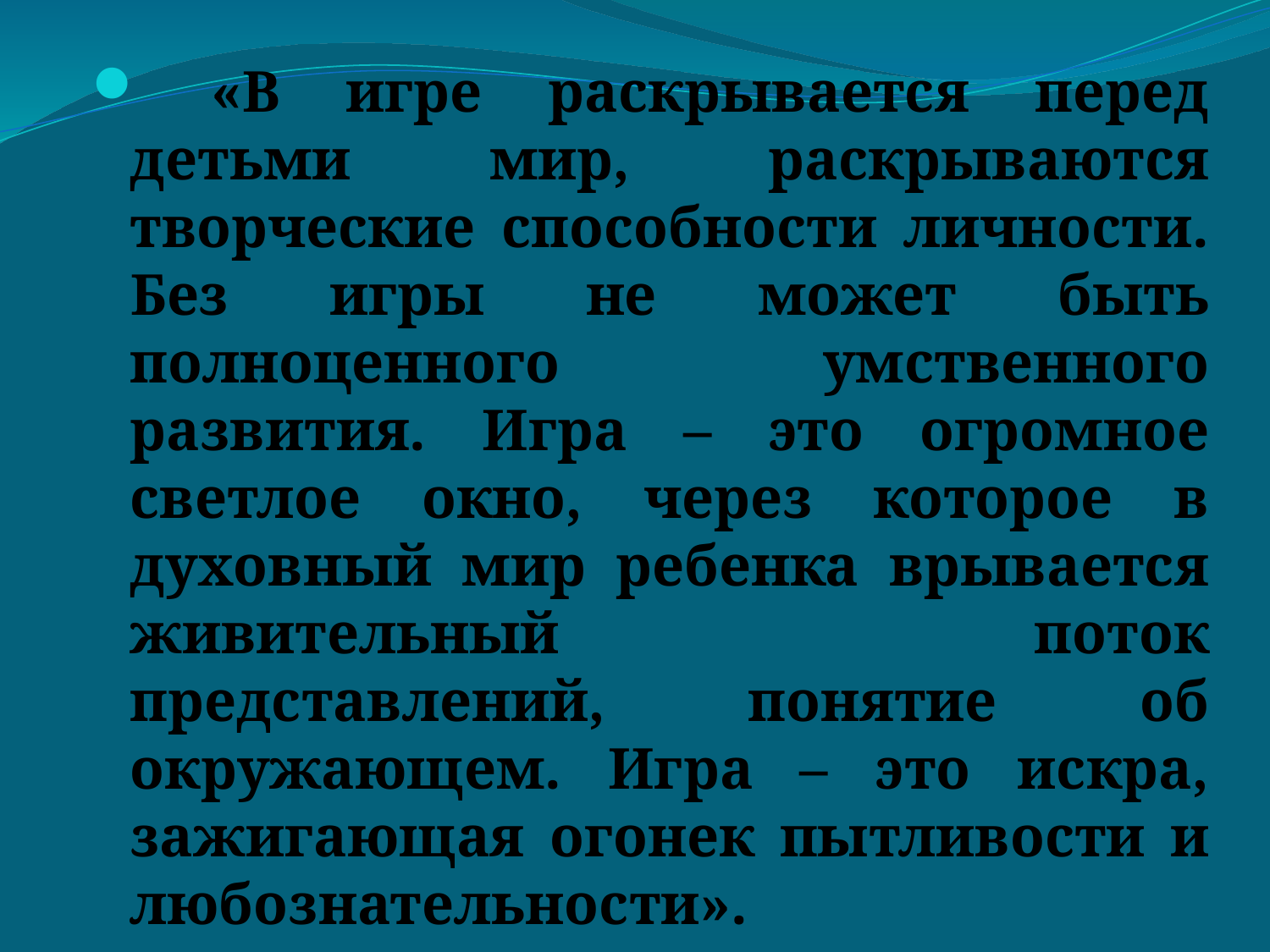

«В игре раскрывается перед детьми мир, раскрываются творческие способности личности. Без игры не может быть полноценного умственного развития. Игра – это огромное светлое окно, через которое в духовный мир ребенка врывается живительный поток представлений, понятие об окружающем. Игра – это искра, зажигающая огонек пытливости и любознательности».
                                                                            В.А.Сухомлинский